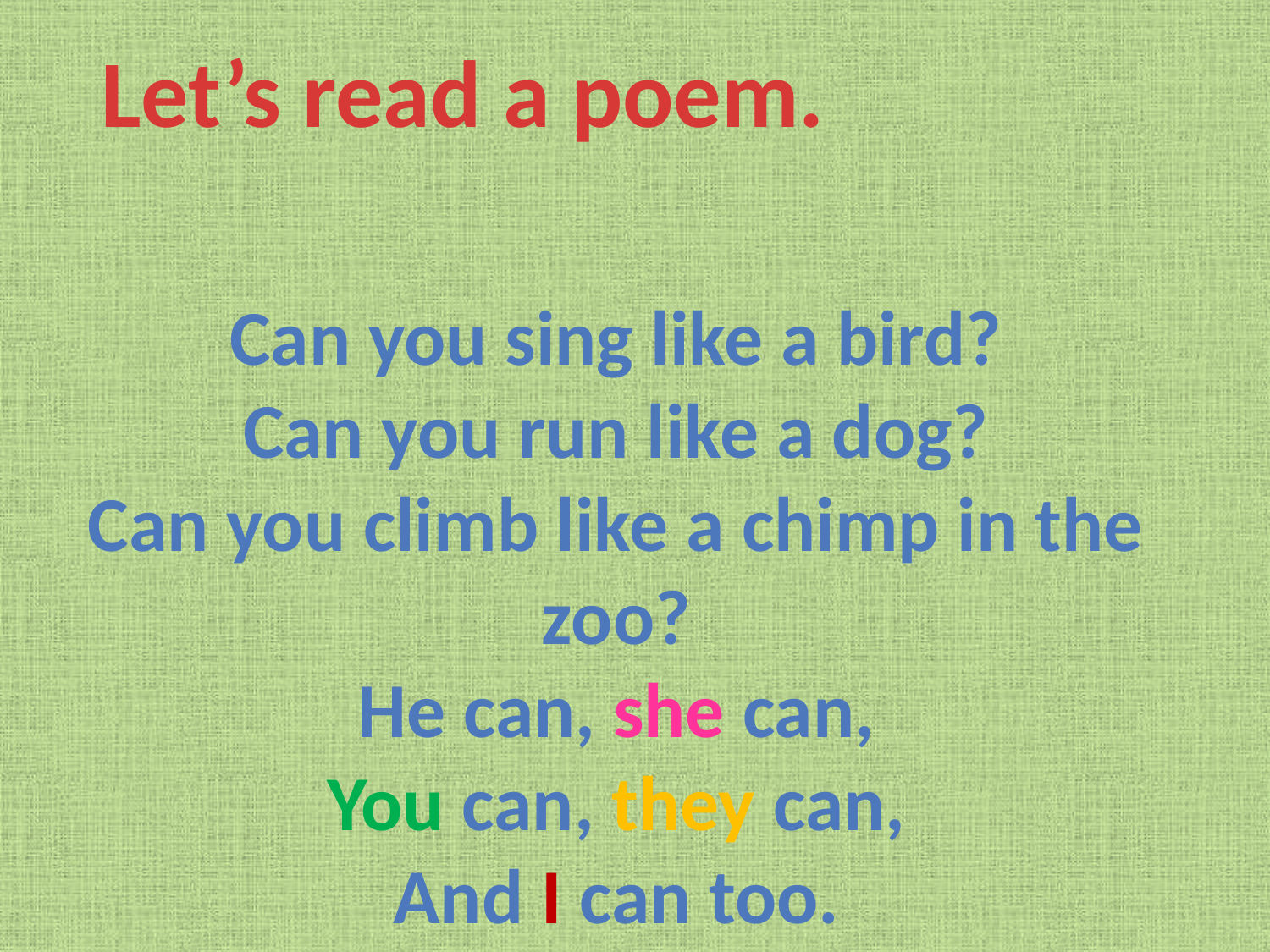

Let’s read a poem.
Can you sing like a bird?
Can you run like a dog?
Can you climb like a chimp in the zoo?
He can, she can,
You can, they can,
And I can too.